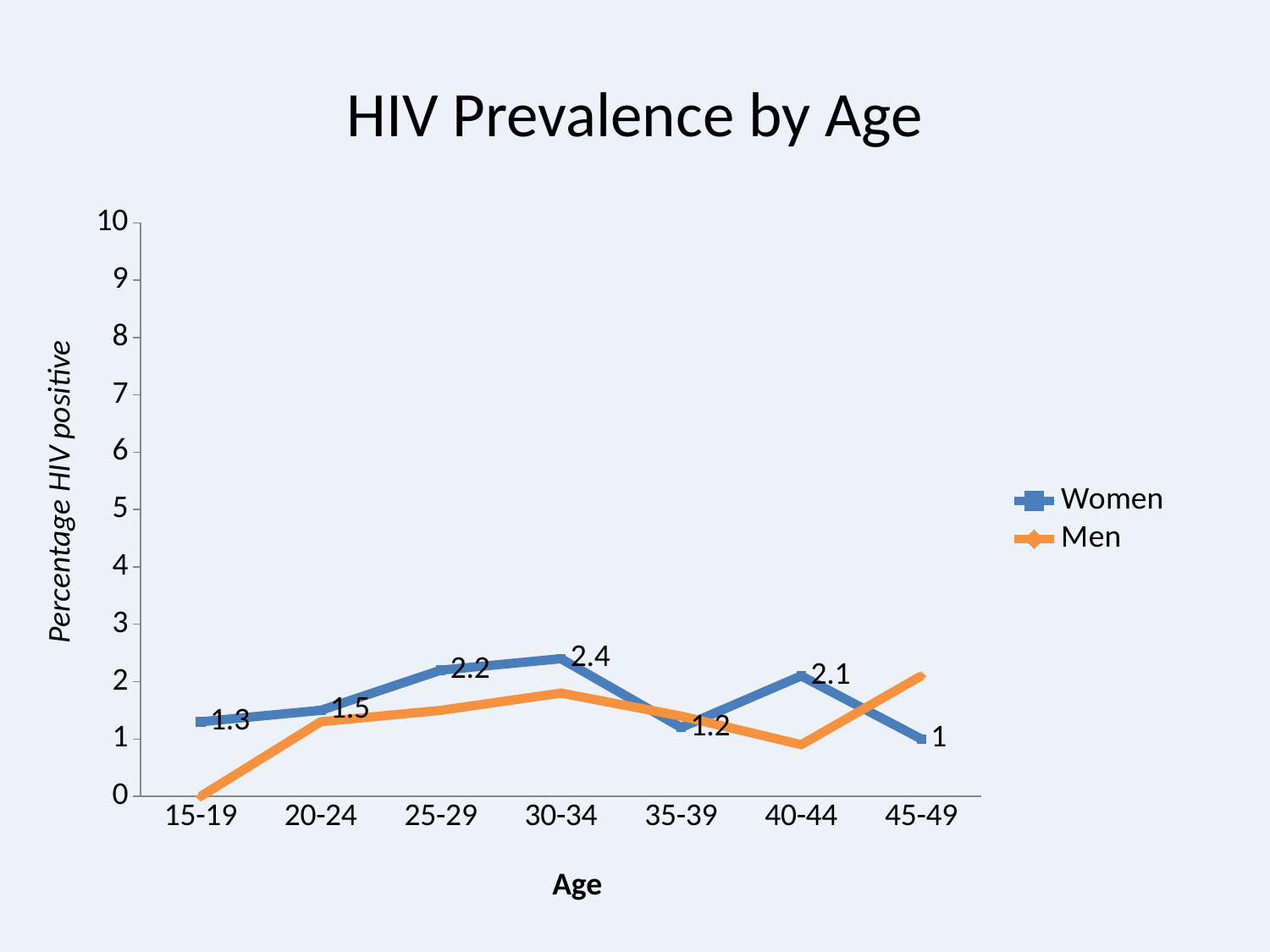

# HIV Prevalence by Age

### Chart

| Category | Women | Men |
|---|---|---|
| 15-19 | 1.3 | 0.0 |
| 20-24 | 1.5 | 1.3 |
| 25-29 | 2.2 | 1.5 |
| 30-34 | 2.4 | 1.8 |
| 35-39 | 1.2 | 1.4 |
| 40-44 | 2.1 | 0.9 |
| 45-49 | 1.0 | 2.1 |
Percentage HIV positive
Age